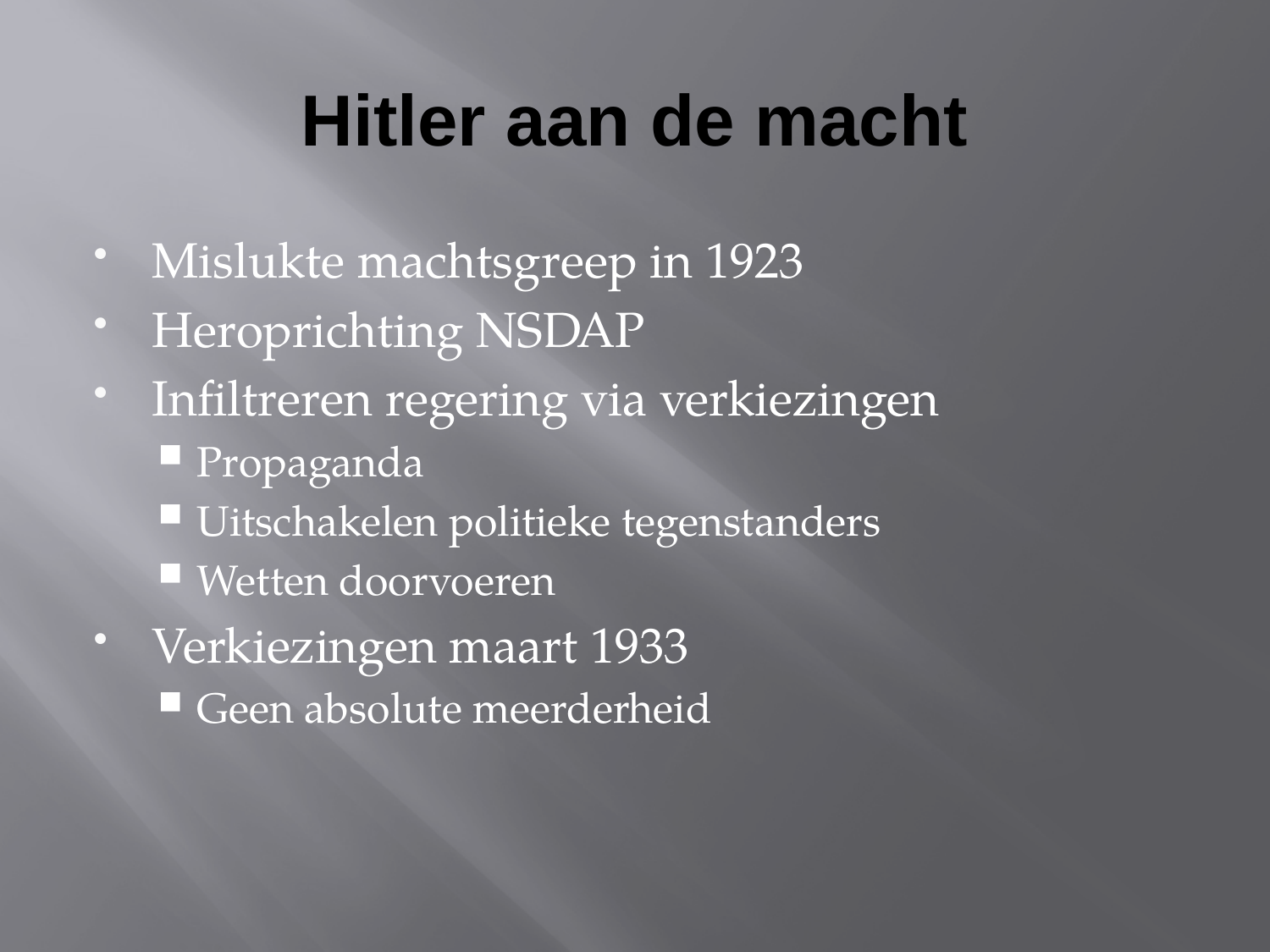

# Hitler aan de macht
Mislukte machtsgreep in 1923
Heroprichting NSDAP
Infiltreren regering via verkiezingen
Propaganda
Uitschakelen politieke tegenstanders
Wetten doorvoeren
Verkiezingen maart 1933
Geen absolute meerderheid